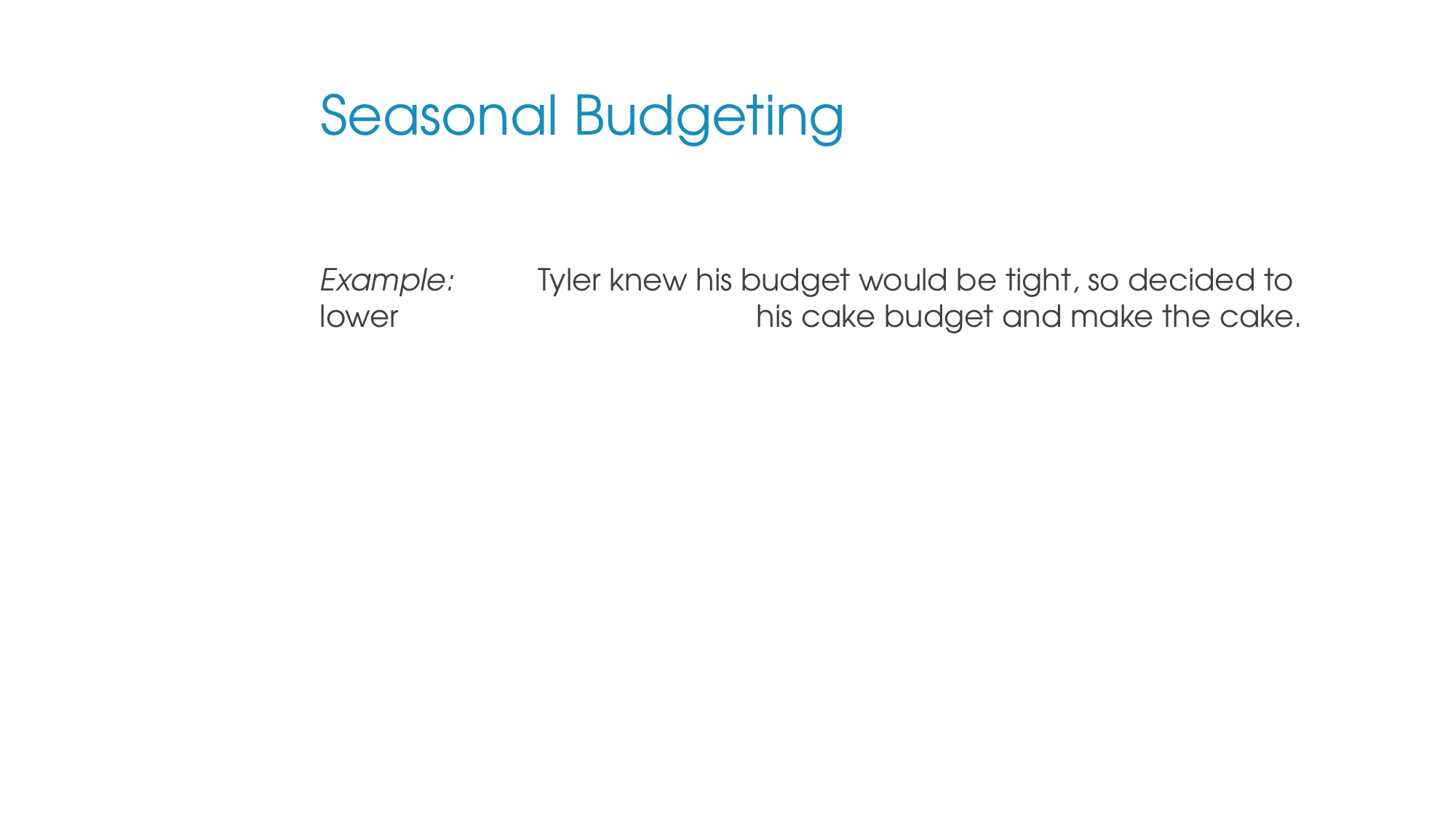

# Seasonal Budgeting
Example: 	Tyler knew his budget would be tight, so decided to lower 				his cake budget and make the cake.